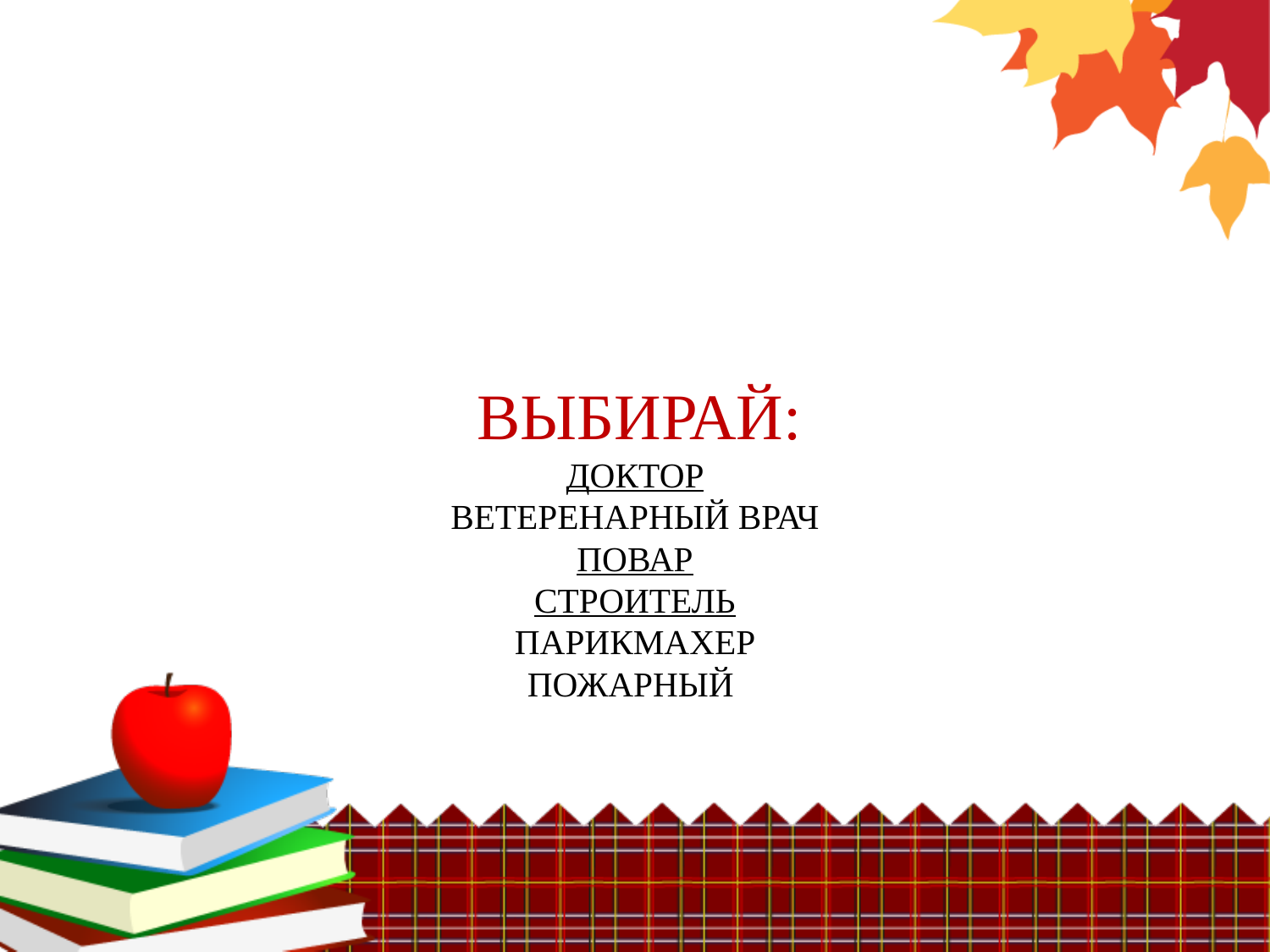

# ВЫБИРАЙ: ДОКТОР ВЕТЕРЕНАРНЫЙ ВРАЧ ПОВАР СТРОИТЕЛЬ ПАРИКМАХЕР ПОЖАРНЫЙ